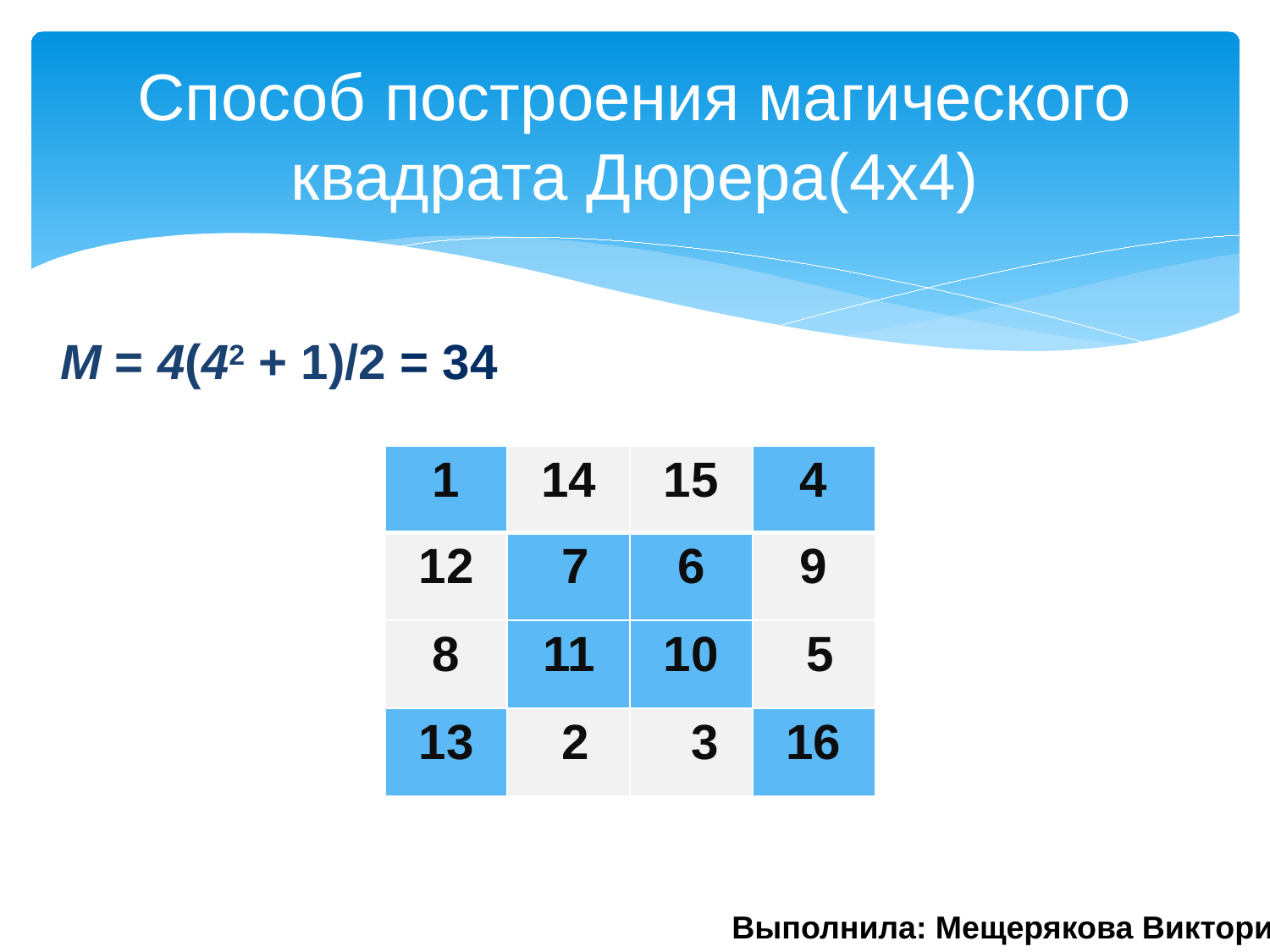

# Способ построения магического квадрата Дюрера(4х4)
М = 4(42 + 1)/2 = 34

| 1 | 14 | 15 | 4 |
| --- | --- | --- | --- |
| 12 | 7 | 6 | 9 |
| 8 | 11 | 10 | 5 |
| 13 | 2 | 3 | 16 |
Выполнила: Мещерякова Виктория